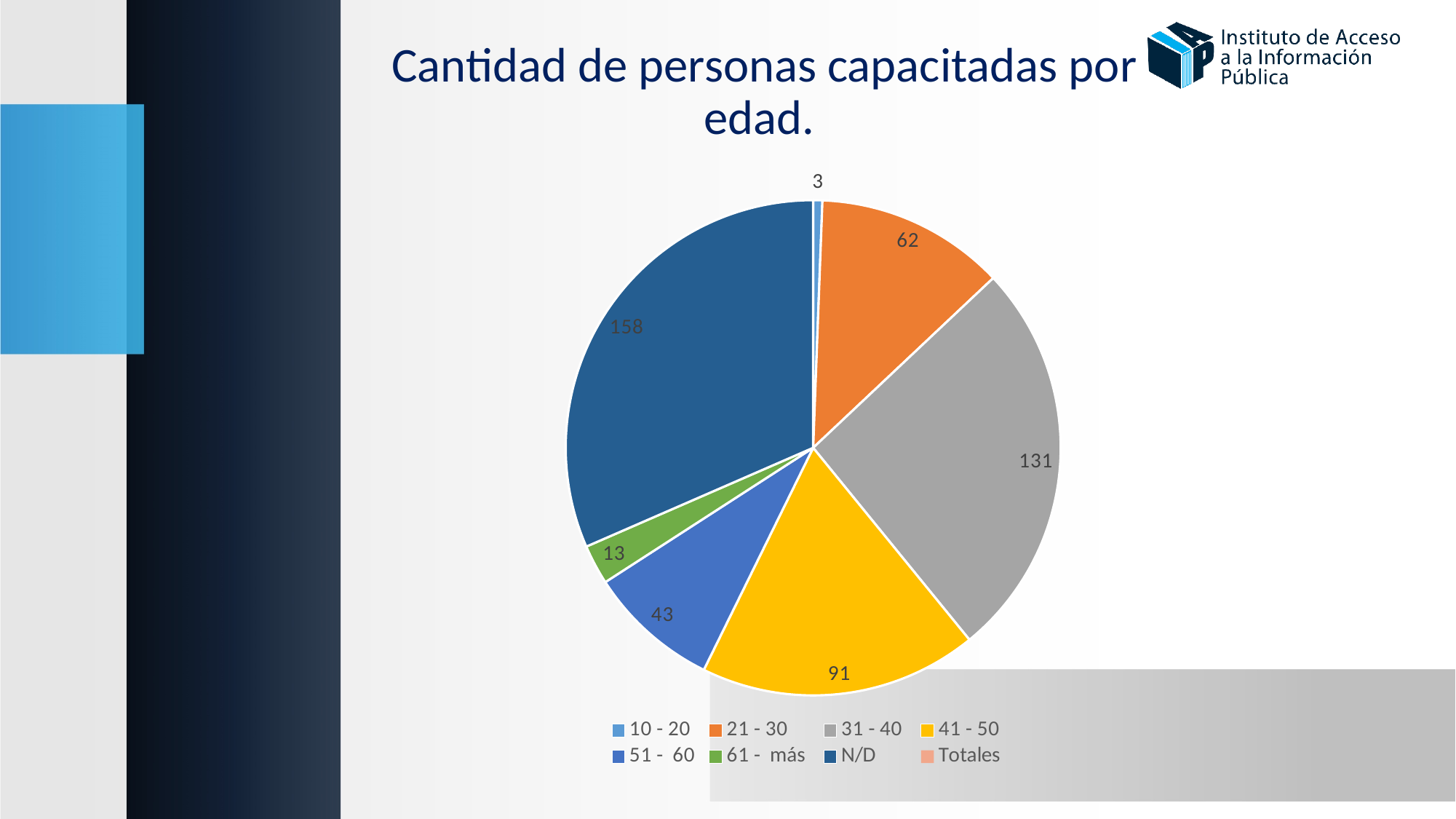

# Cantidad de personas capacitadas por edad.

[unsupported chart]